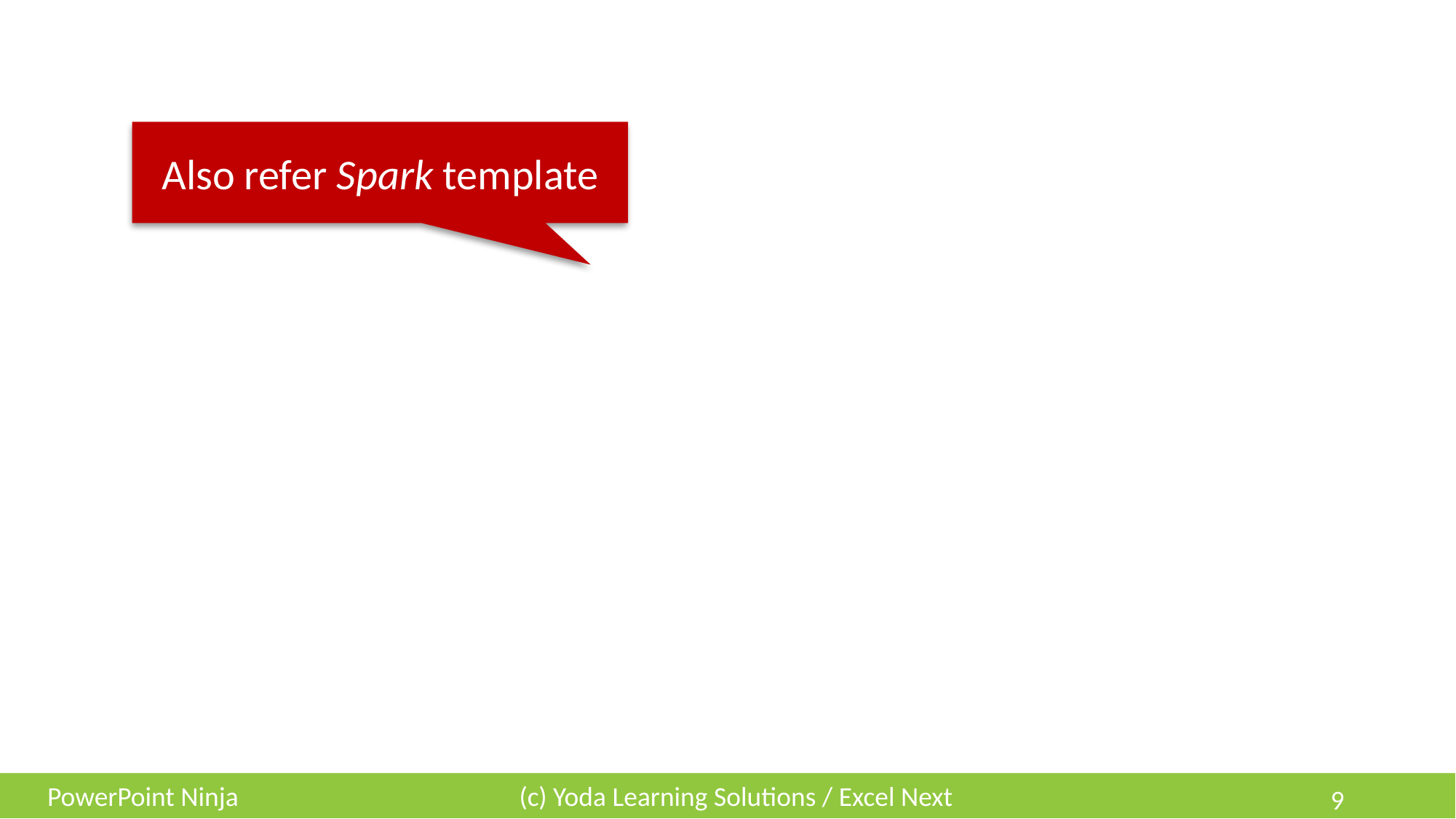

Also refer Spark template
PowerPoint Ninja
(c) Yoda Learning Solutions / Excel Next
9